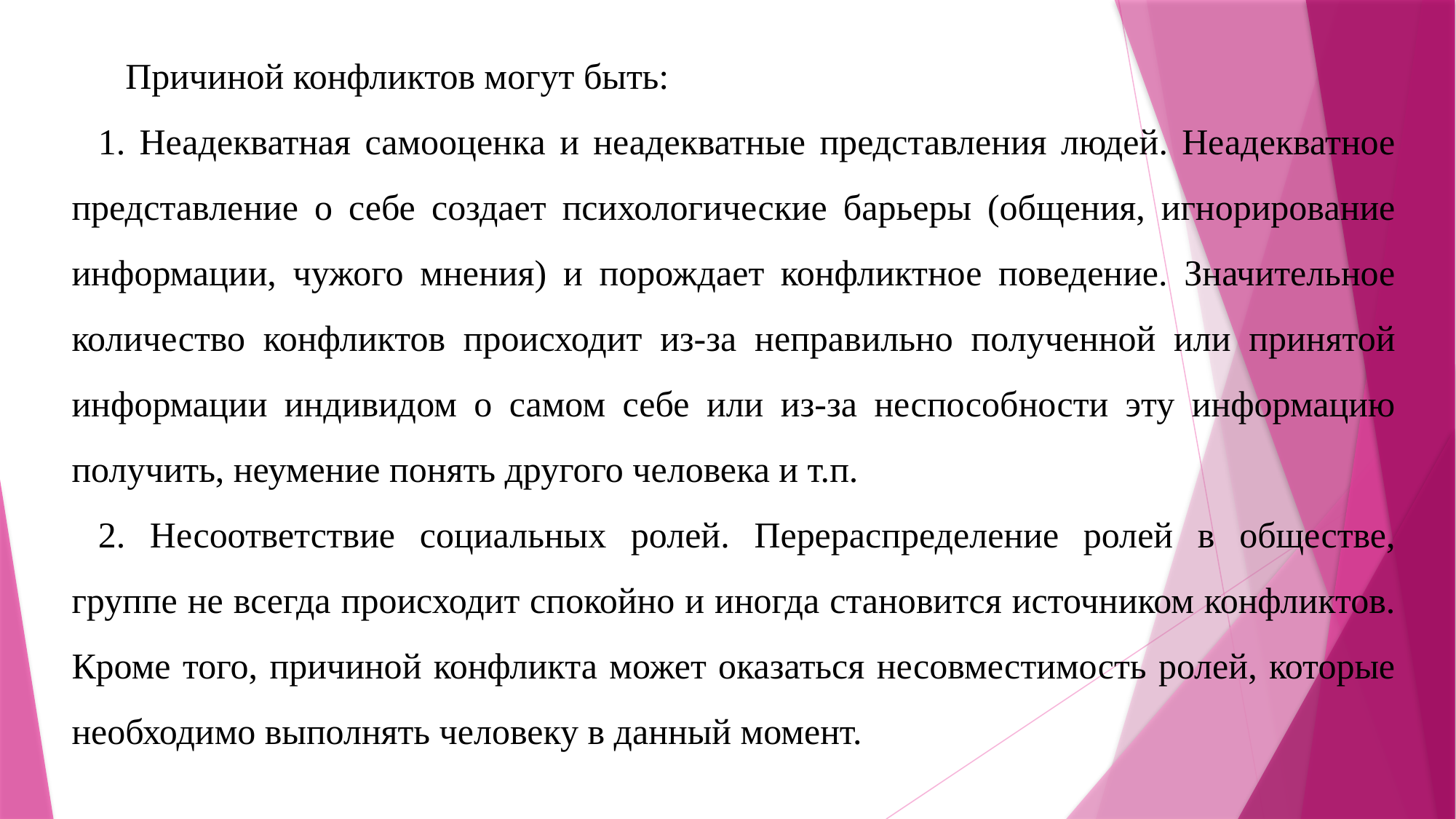

Причиной конфликтов могут быть:
1. Неадекватная самооценка и неадекватные представления людей. Неадекватное представление о себе создает психологические барьеры (общения, игнорирование информации, чужого мнения) и порождает конфликтное поведение. Значительное количество конфликтов происходит из-за неправильно полученной или принятой информации индивидом о самом себе или из-за неспособности эту информацию получить, неумение понять другого человека и т.п.
2. Несоответствие социальных ролей. Перераспределение ролей в обществе, группе не всегда происходит спокойно и иногда становится источником конфликтов. Кроме того, причиной конфликта может оказаться несовместимость ролей, которые необходимо выполнять человеку в данный момент.